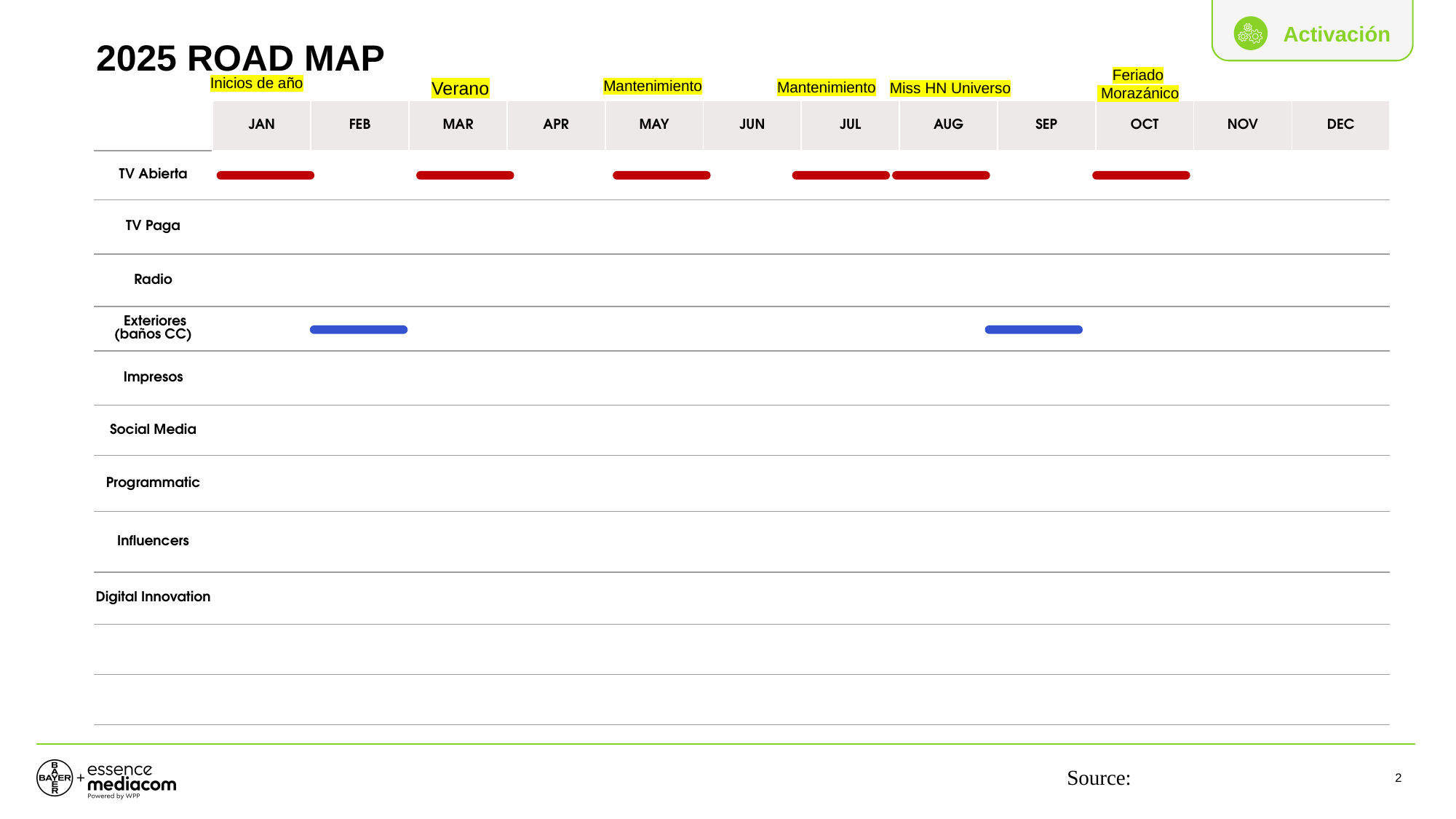

Activación

2025 ROAD MAP
Feriado
 Morazánico
Inicios de año
Mantenimiento
Verano
Mantenimiento
Miss HN Universo
|  | JAN | FEB | MAR | APR | MAY | JUN | JUL | AUG | SEP | OCT | NOV | DEC |
| --- | --- | --- | --- | --- | --- | --- | --- | --- | --- | --- | --- | --- |
| TV Abierta |  |  |  |  |  |  |  |  |  |  |  |  |
| TV Paga |  |  |  |  |  |  |  |  |  |  |  |  |
| Radio |  |  |  |  |  |  |  |  |  |  |  |  |
| Exteriores (baños CC) |  |  |  |  |  |  |  |  |  |  |  |  |
| Impresos |  |  |  |  |  |  |  |  |  |  |  |  |
| Social Media |  |  |  |  |  |  |  |  |  |  |  |  |
| Programmatic |  |  |  |  |  |  |  |  |  |  |  |  |
| Influencers |  |  |  |  |  |  |  |  |  |  |  |  |
| Digital Innovation |  |  |  |  |  |  |  |  |  |  |  |  |
|  |  |  |  |  |  |  |  |  |  |  |  |  |
|  |  |  |  |  |  |  |  |  |  |  |  |  |

Source:
2